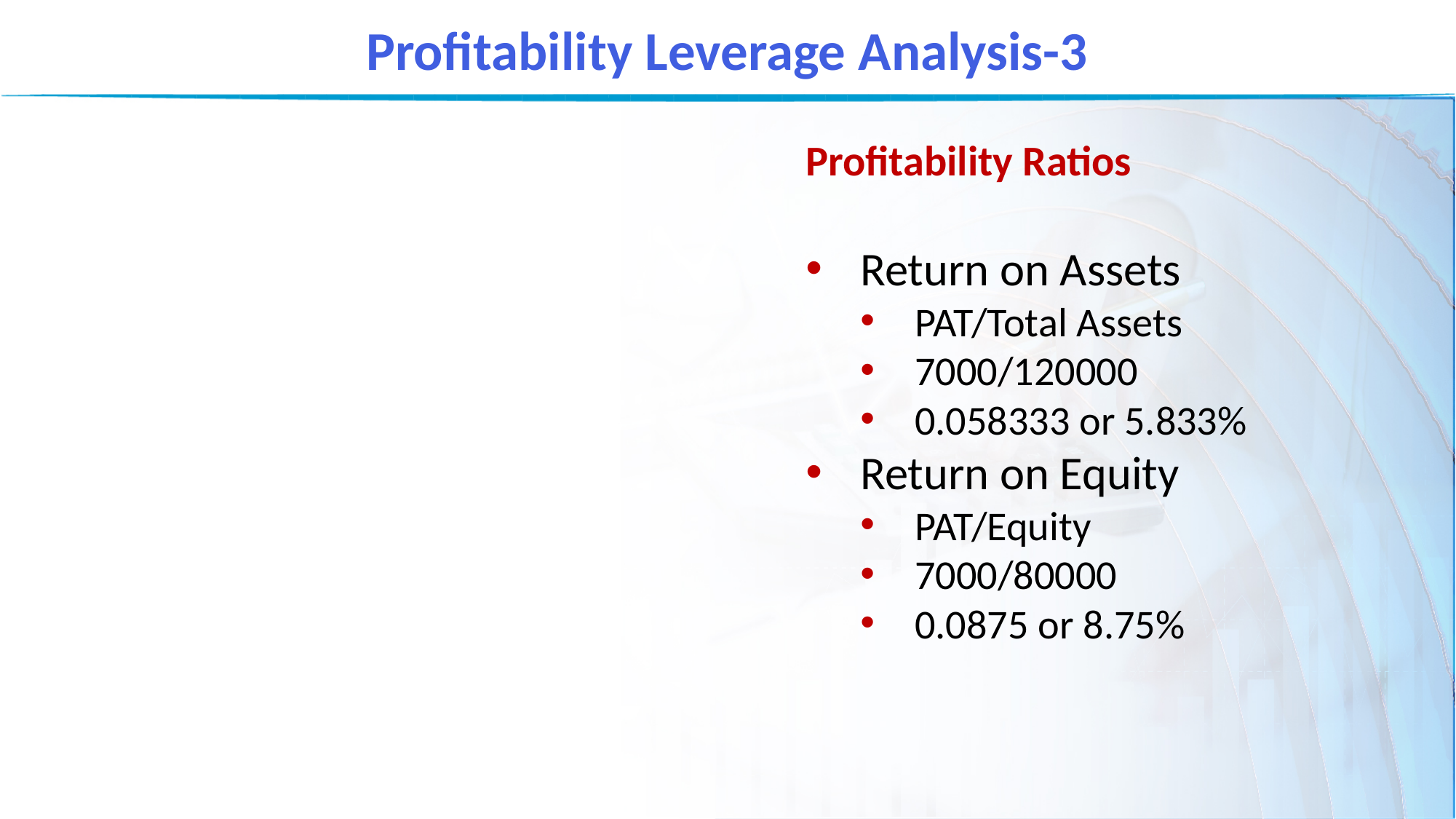

Profitability Leverage Analysis-3
Profitability Ratios

Return on Assets
PAT/Total Assets
7000/120000
0.058333 or 5.833%
Return on Equity
PAT/Equity
7000/80000
0.0875 or 8.75%